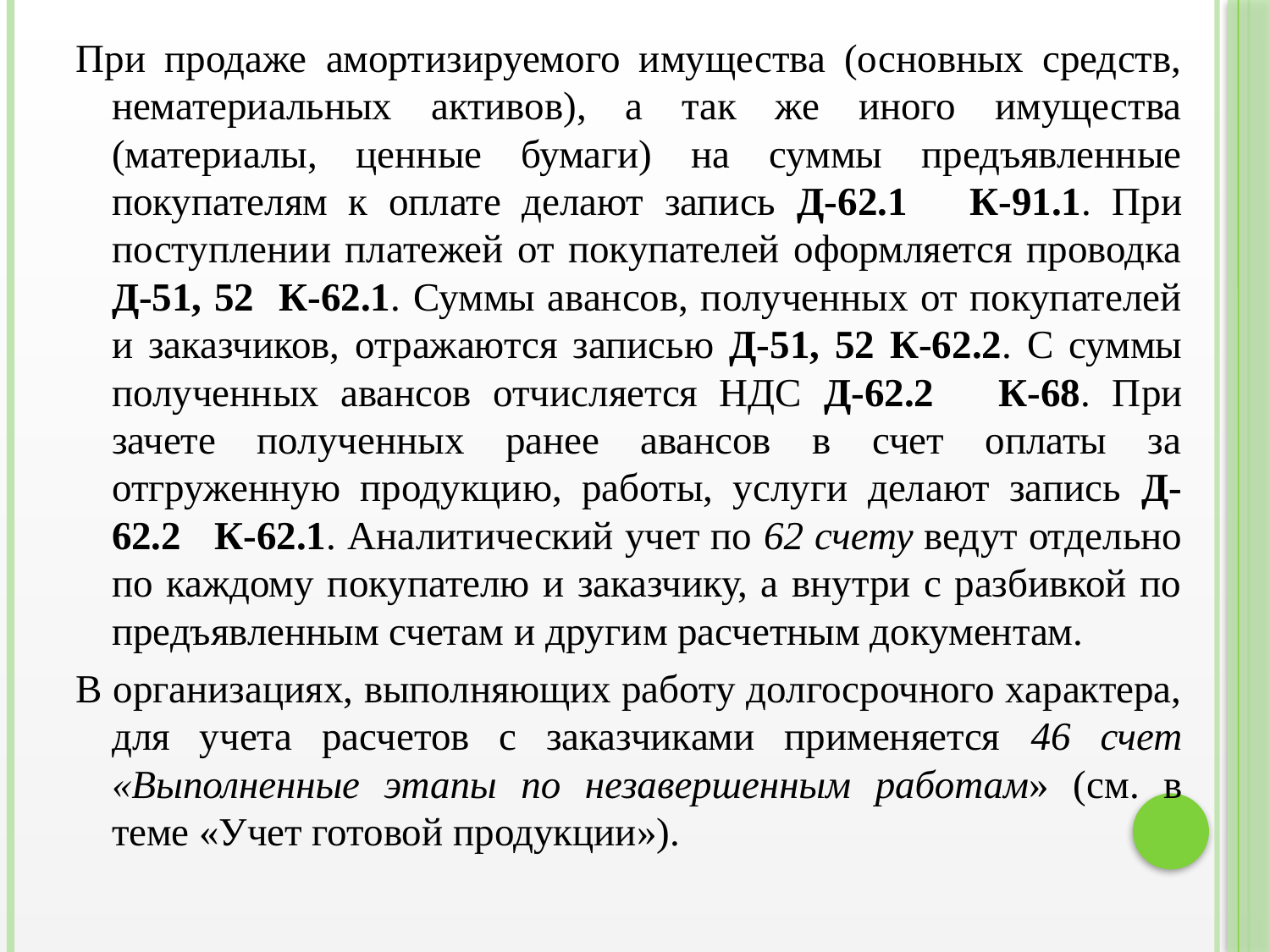

При продаже амортизируемого имущества (основных средств, нематериальных активов), а так же иного имущества (материалы, ценные бумаги) на суммы предъявленные покупателям к оплате делают запись Д-62.1   К-91.1. При поступлении платежей от покупателей оформляется проводка Д-51, 52  К-62.1. Суммы авансов, полученных от покупателей и заказчиков, отражаются записью Д-51, 52 К-62.2. С суммы полученных авансов отчисляется НДС Д-62.2   К-68. При зачете полученных ранее авансов в счет оплаты за отгруженную продукцию, работы, услуги делают запись Д-62.2   К-62.1. Аналитический учет по 62 счету ведут отдельно по каждому покупателю и заказчику, а внутри с разбивкой по предъявленным счетам и другим расчетным документам.
В организациях, выполняющих работу долгосрочного характера, для учета расчетов с заказчиками применяется 46 счет «Выполненные этапы по незавершенным работам» (см. в теме «Учет готовой продукции»).